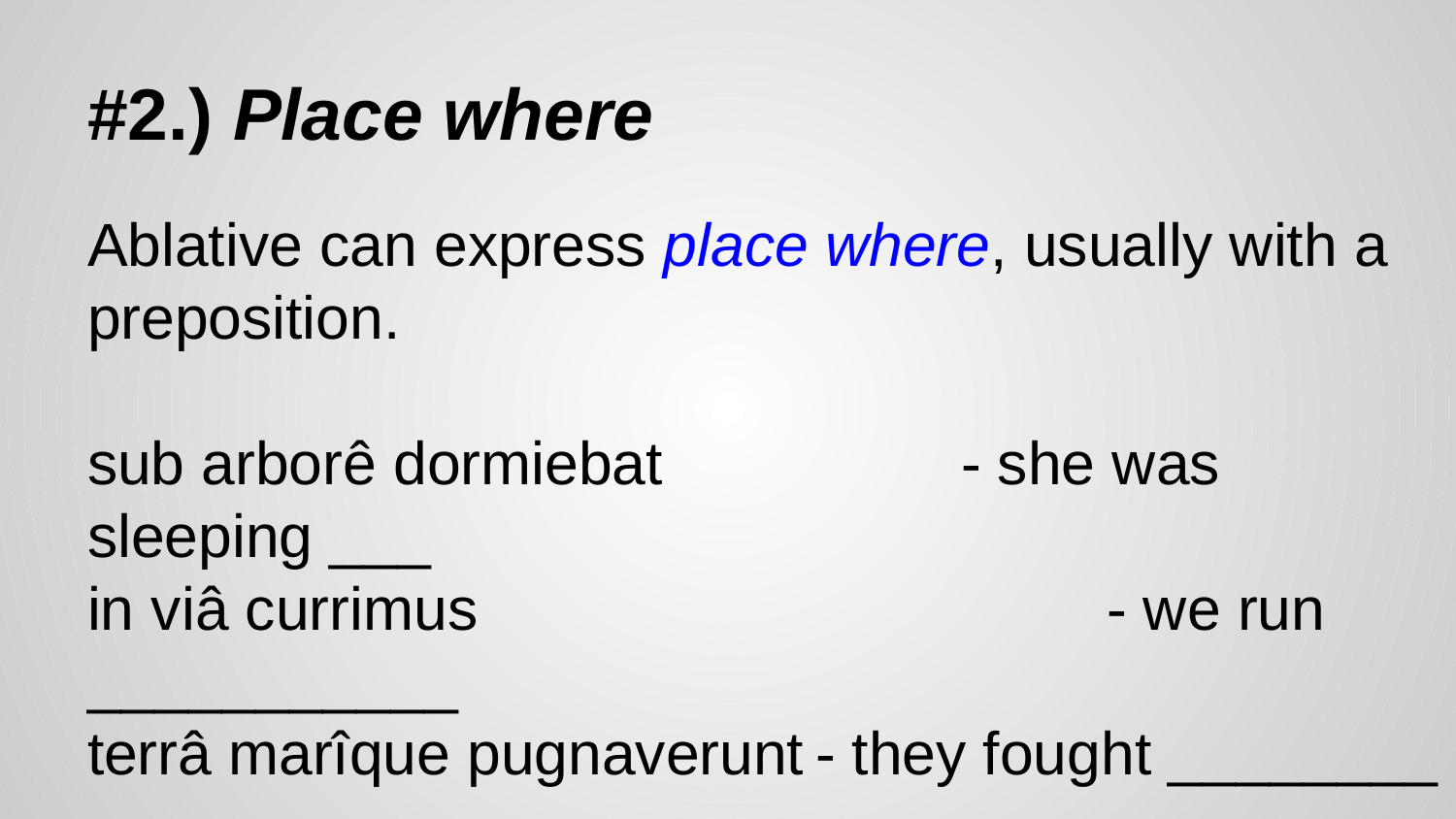

# #2.) Place where
Ablative can express place where, usually with a preposition.

sub arborê dormiebat		  	- she was sleeping ___
in viâ currimus					- we run ___________
terrâ marîque pugnaverunt	- they fought ________